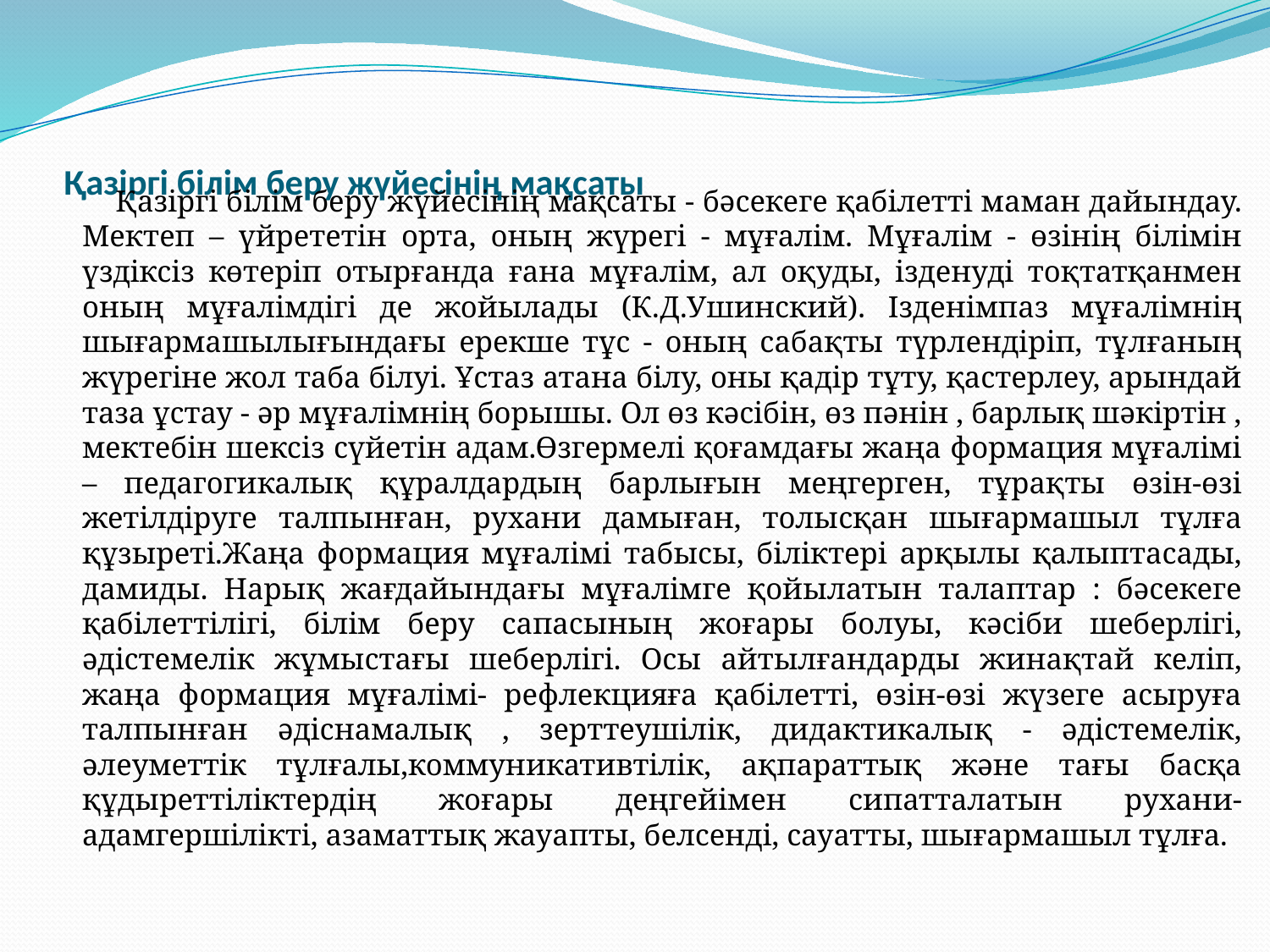

# Қазіргі білім беру жүйесінің мақсаты
        Қазіргі білім беру жүйесінің мақсаты - бәсекеге қабілетті маман дайындау. Мектеп – үйрететін орта, оның жүрегі - мұғалім. Мұғалім - өзінің білімін үздіксіз көтеріп отырғанда ғана мұғалім, ал оқуды, ізденуді тоқтатқанмен оның мұғалімдігі де жойылады (К.Д.Ушинский). Ізденімпаз мұғалімнің шығармашылығындағы ерекше тұс - оның сабақты түрлендіріп, тұлғаның жүрегіне жол таба білуі. Ұстаз атана білу, оны қадір тұту, қастерлеу, арындай таза ұстау - әр мұғалімнің борышы. Ол өз кәсібін, өз пәнін , барлық шәкіртін , мектебін шексіз сүйетін адам.Өзгермелі қоғамдағы жаңа формация мұғалімі – педагогикалық құралдардың барлығын меңгерген, тұрақты өзін-өзі жетілдіруге талпынған, рухани дамыған, толысқан шығармашыл тұлға құзыреті.Жаңа формация мұғалімі табысы, біліктері арқылы қалыптасады, дамиды. Нарық жағдайындағы мұғалімге қойылатын талаптар : бәсекеге қабілеттілігі, білім беру сапасының жоғары болуы, кәсіби шеберлігі, әдістемелік жұмыстағы шеберлігі. Осы айтылғандарды жинақтай келіп, жаңа формация мұғалімі- рефлекцияға қабілетті, өзін-өзі жүзеге асыруға талпынған әдіснамалық , зерттеушілік, дидактикалық - әдістемелік, әлеуметтік тұлғалы,коммуникативтілік, ақпараттық және тағы басқа құдыреттіліктердің жоғары деңгейімен сипатталатын рухани- адамгершілікті, азаматтық жауапты, белсенді, сауатты, шығармашыл тұлға.